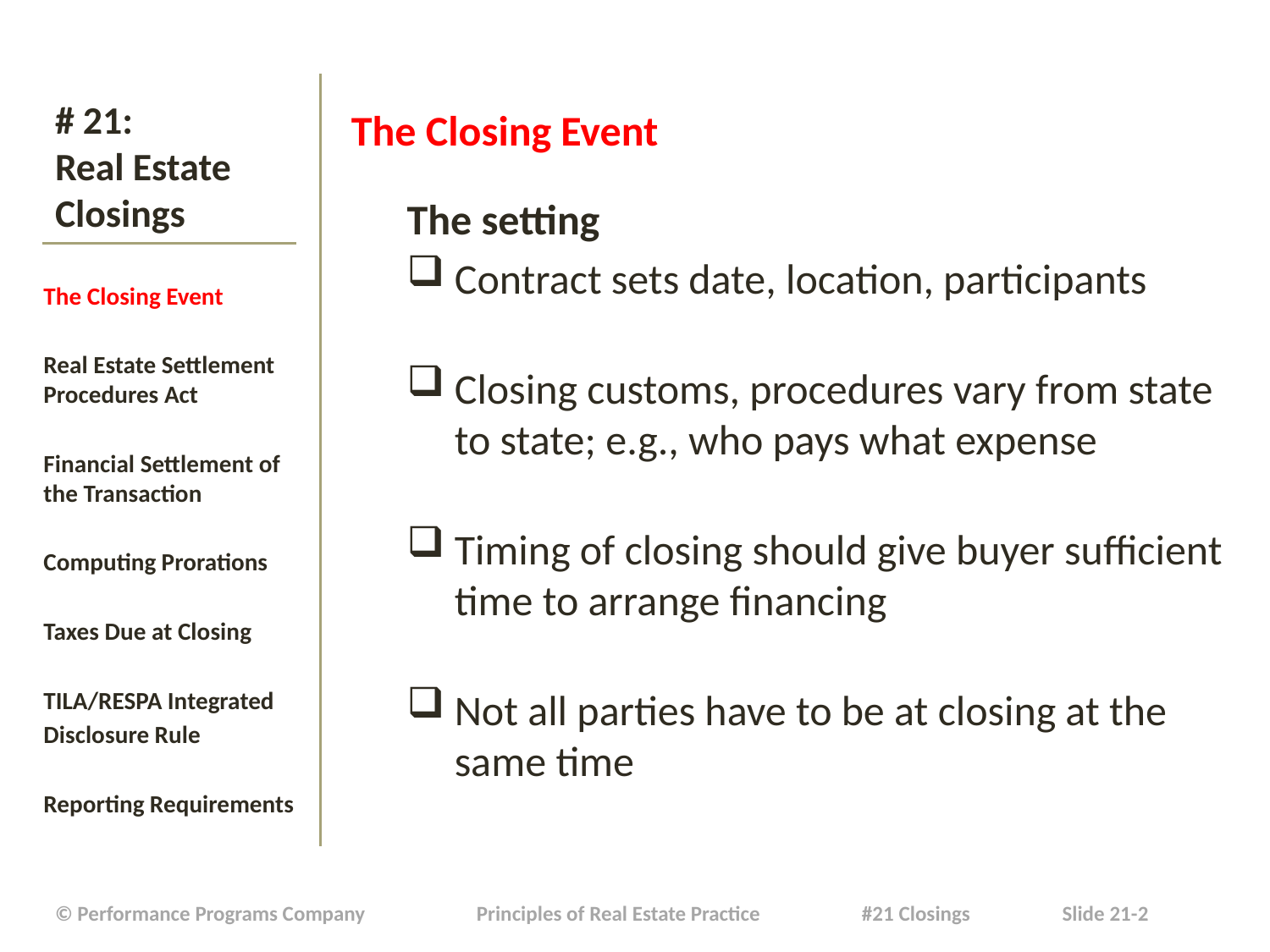

The Closing Event

The setting
Contract sets date, location, participants
Closing customs, procedures vary from state to state; e.g., who pays what expense
Timing of closing should give buyer sufficient time to arrange financing
Not all parties have to be at closing at the same time

# # 21: Real Estate Closings

The Closing Event

Real Estate Settlement Procedures Act

Financial Settlement of the Transaction

Computing Prorations

Taxes Due at Closing

TILA/RESPA Integrated
Disclosure Rule

Reporting Requirements

| © Performance Programs Company Principles of Real Estate Practice #21 Closings Slide 21-2 |
| --- |